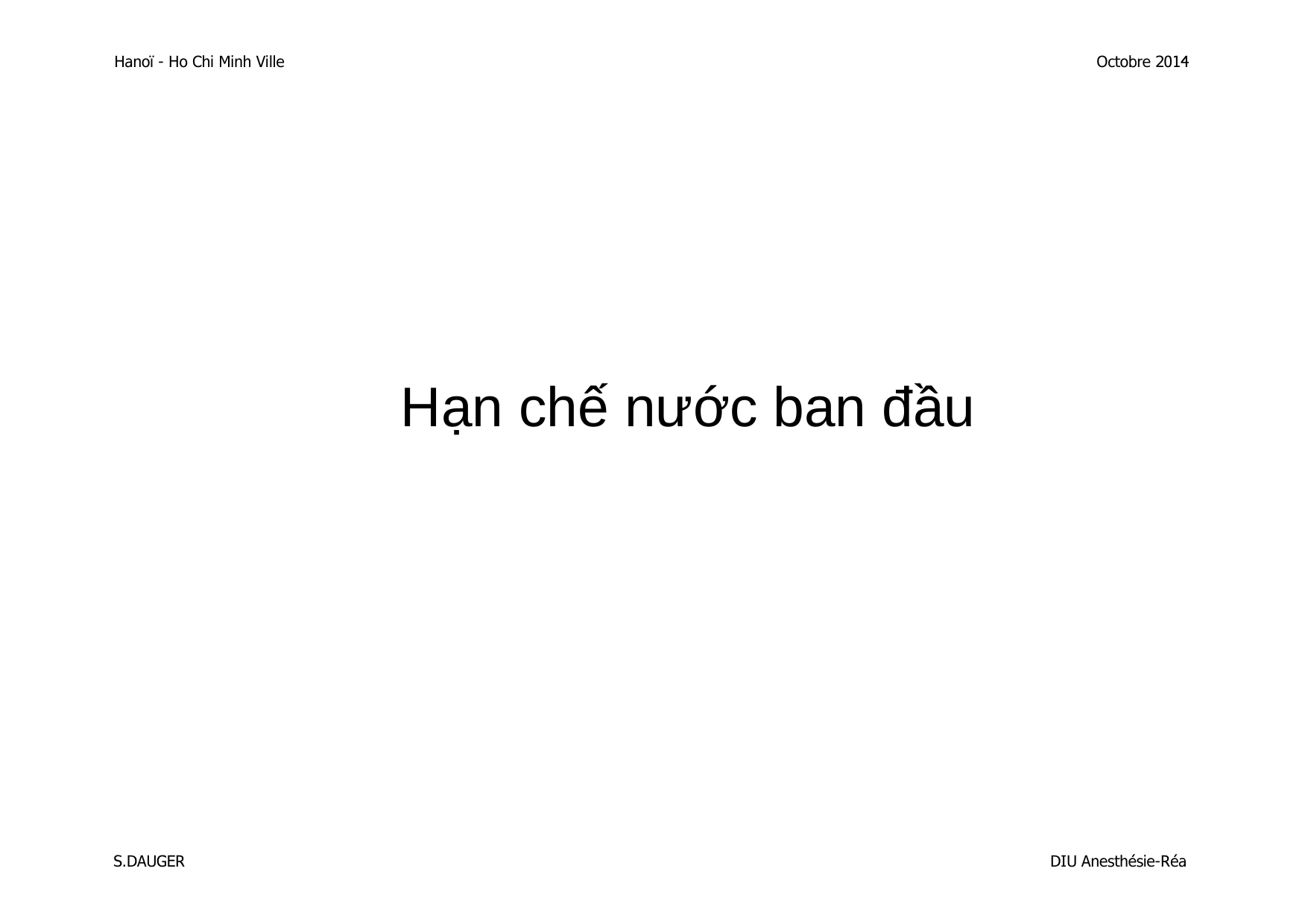

Hanoï - Ho Chi Minh Ville

Octobre 2014

Hạn chế nước ban đầu
S.DAUGER

DIU Anesthésie-Réa